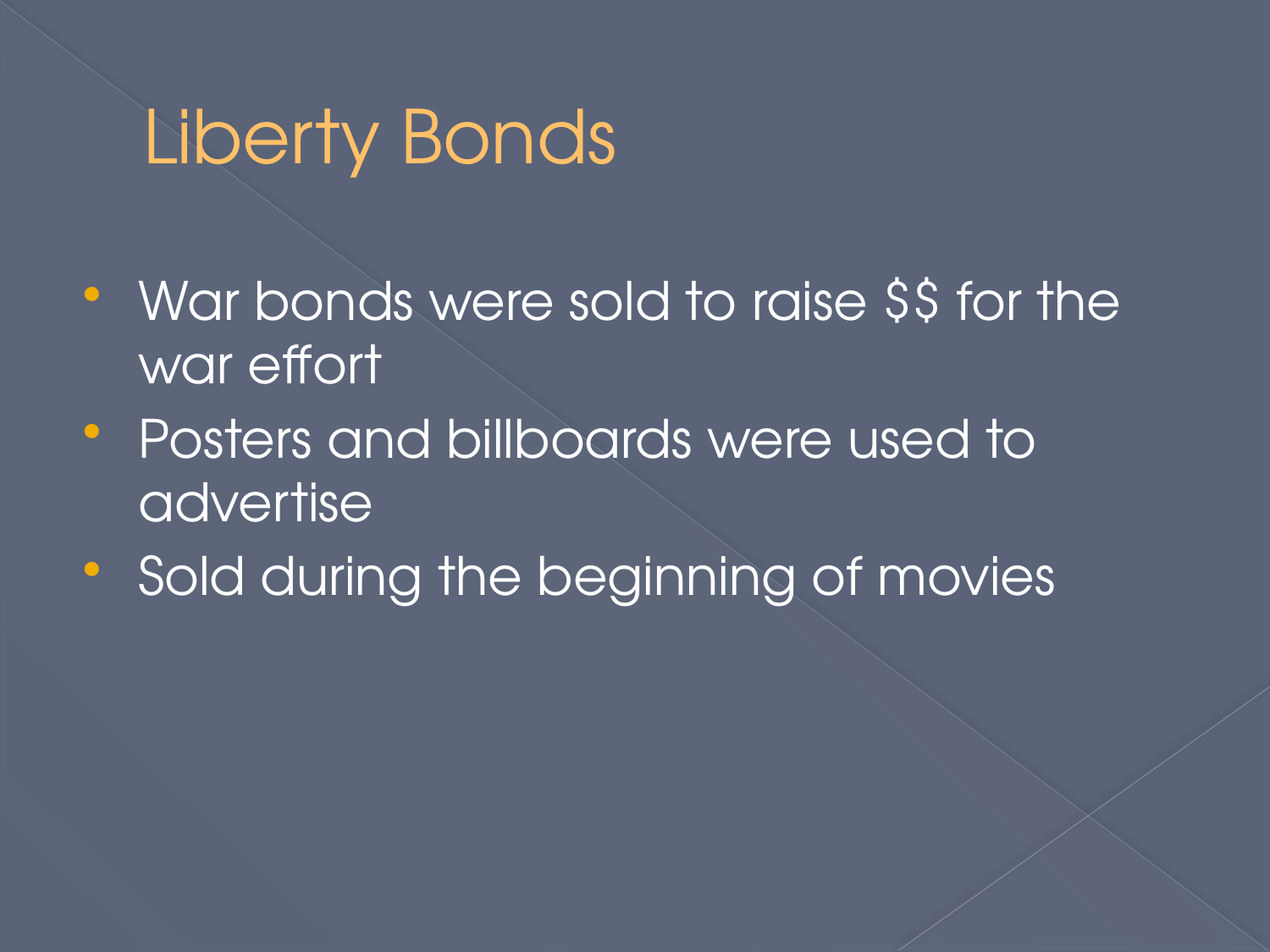

# Liberty Bonds
War bonds were sold to raise $$ for the war effort
Posters and billboards were used to advertise
Sold during the beginning of movies